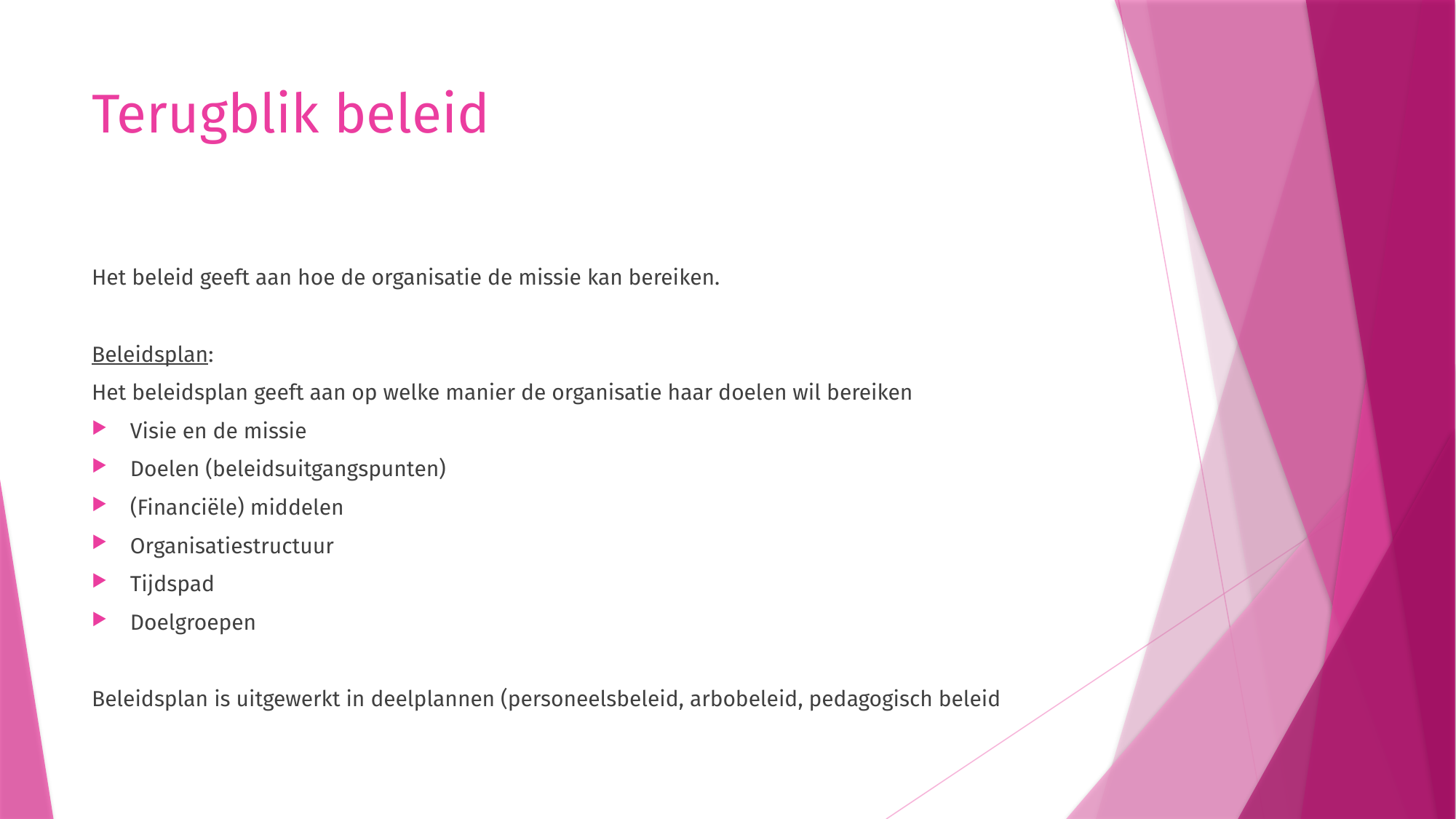

# Terugblik beleid
Het beleid geeft aan hoe de organisatie de missie kan bereiken.​

Beleidsplan:​
Het beleidsplan geeft aan op welke manier de organisatie haar doelen wil bereiken​
Visie en de missie​
Doelen (beleidsuitgangspunten)​
(Financiële) middelen​
Organisatiestructuur​
Tijdspad​
Doelgroepen​

Beleidsplan is uitgewerkt in deelplannen (personeelsbeleid, arbobeleid, pedagogisch beleid